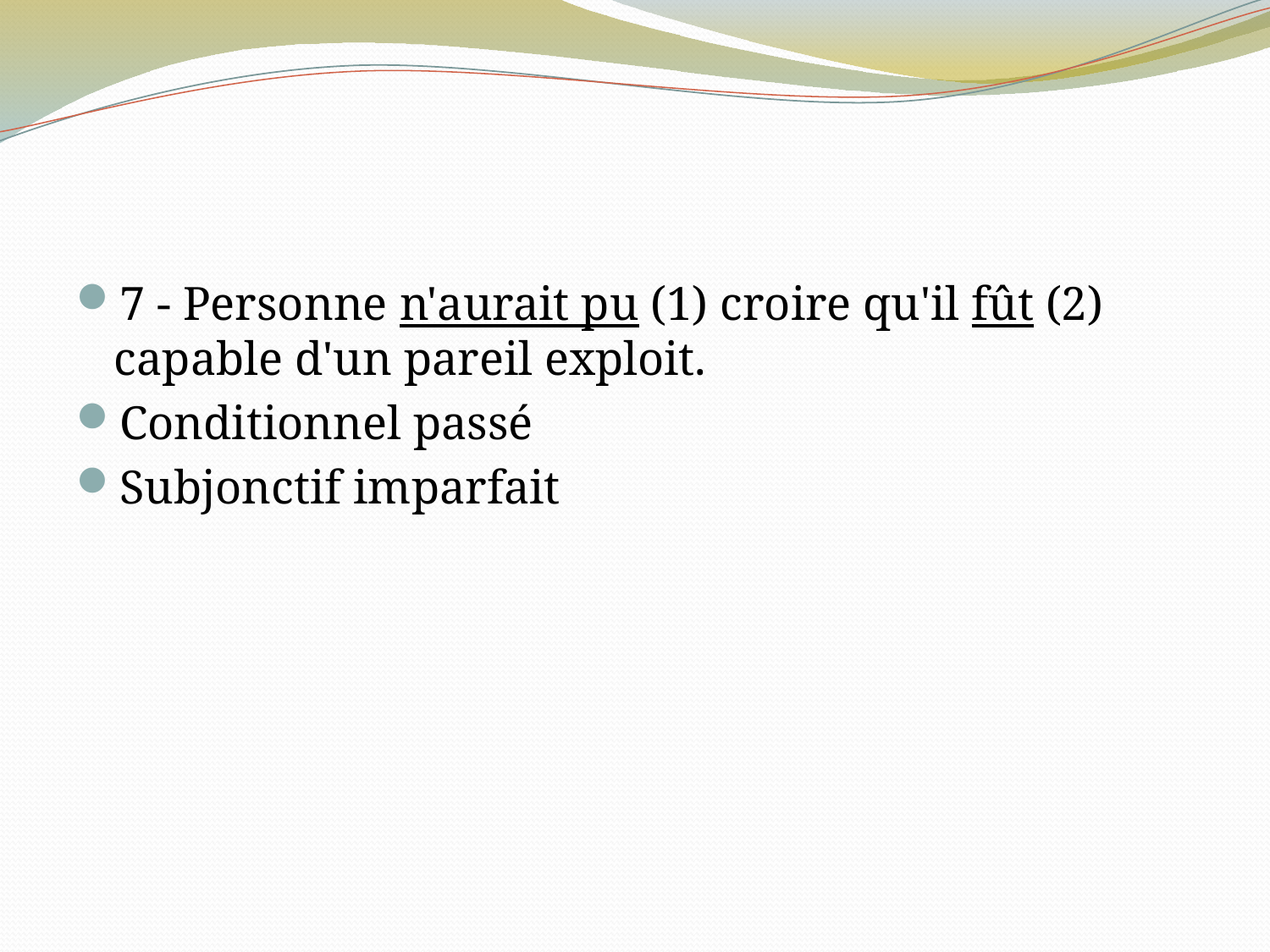

#
7 - Personne n'aurait pu (1) croire qu'il fût (2) capable d'un pareil exploit.
Conditionnel passé
Subjonctif imparfait